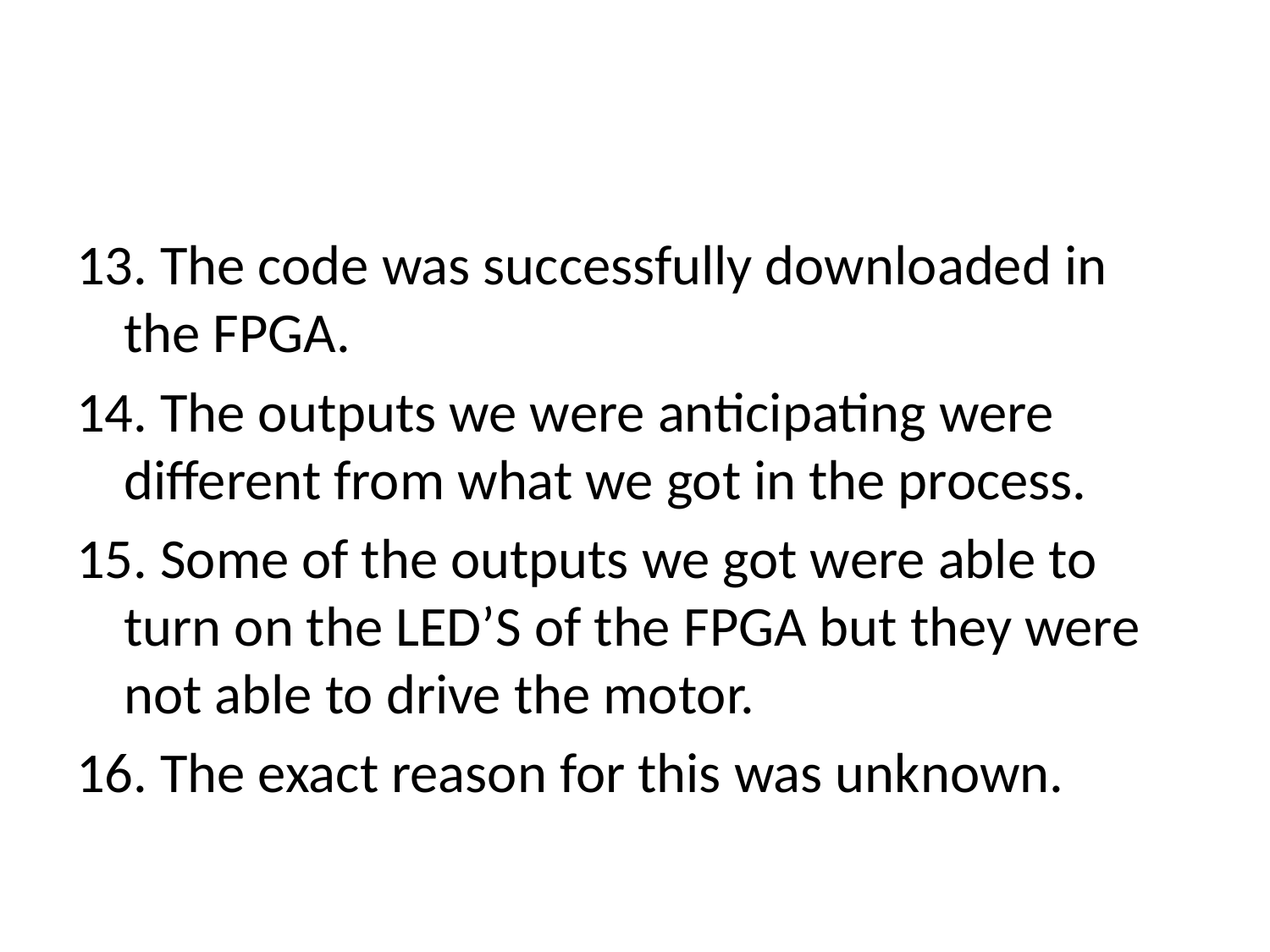

13. The code was successfully downloaded in the FPGA.
14. The outputs we were anticipating were different from what we got in the process.
15. Some of the outputs we got were able to turn on the LED’S of the FPGA but they were not able to drive the motor.
16. The exact reason for this was unknown.